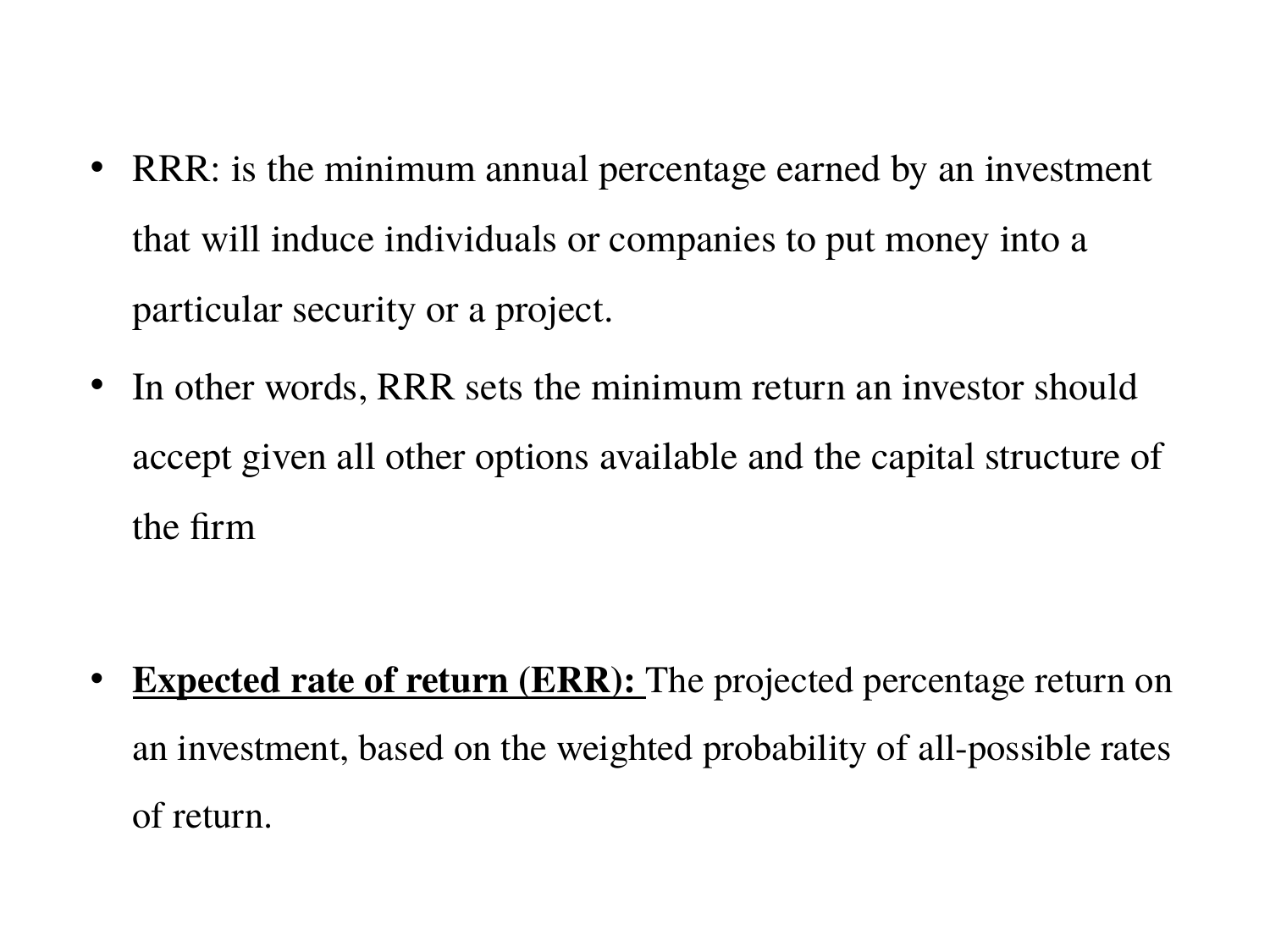

RRR: is the minimum annual percentage earned by an investment that will induce individuals or companies to put money into a particular security or a project.
In other words, RRR sets the minimum return an investor should accept given all other options available and the capital structure of the firm

Expected rate of return (ERR): The projected percentage return on an investment, based on the weighted probability of all-possible rates of return.